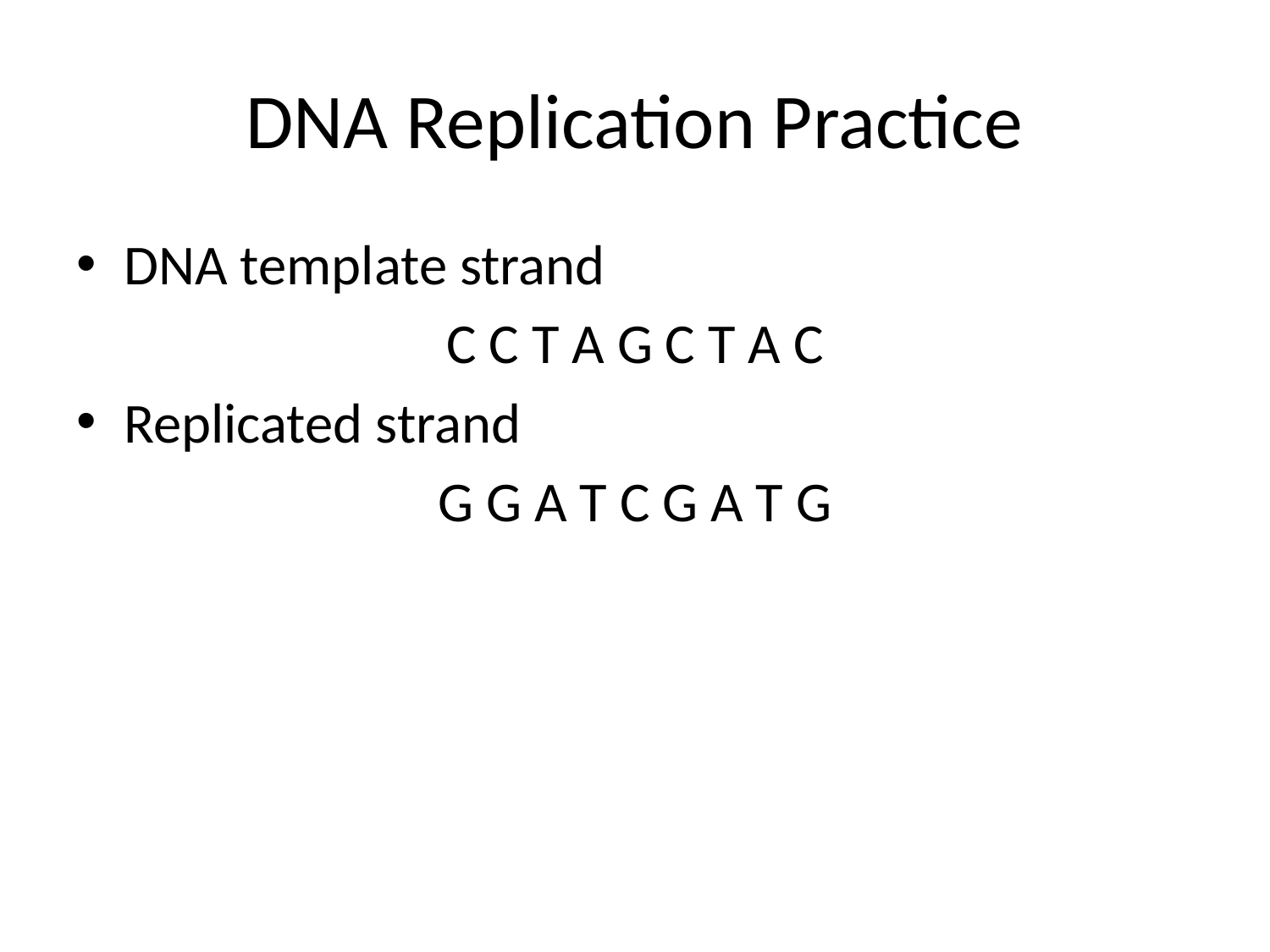

# DNA Replication Practice
DNA template strand
C C T A G C T A C
Replicated strand
G G A T C G A T G